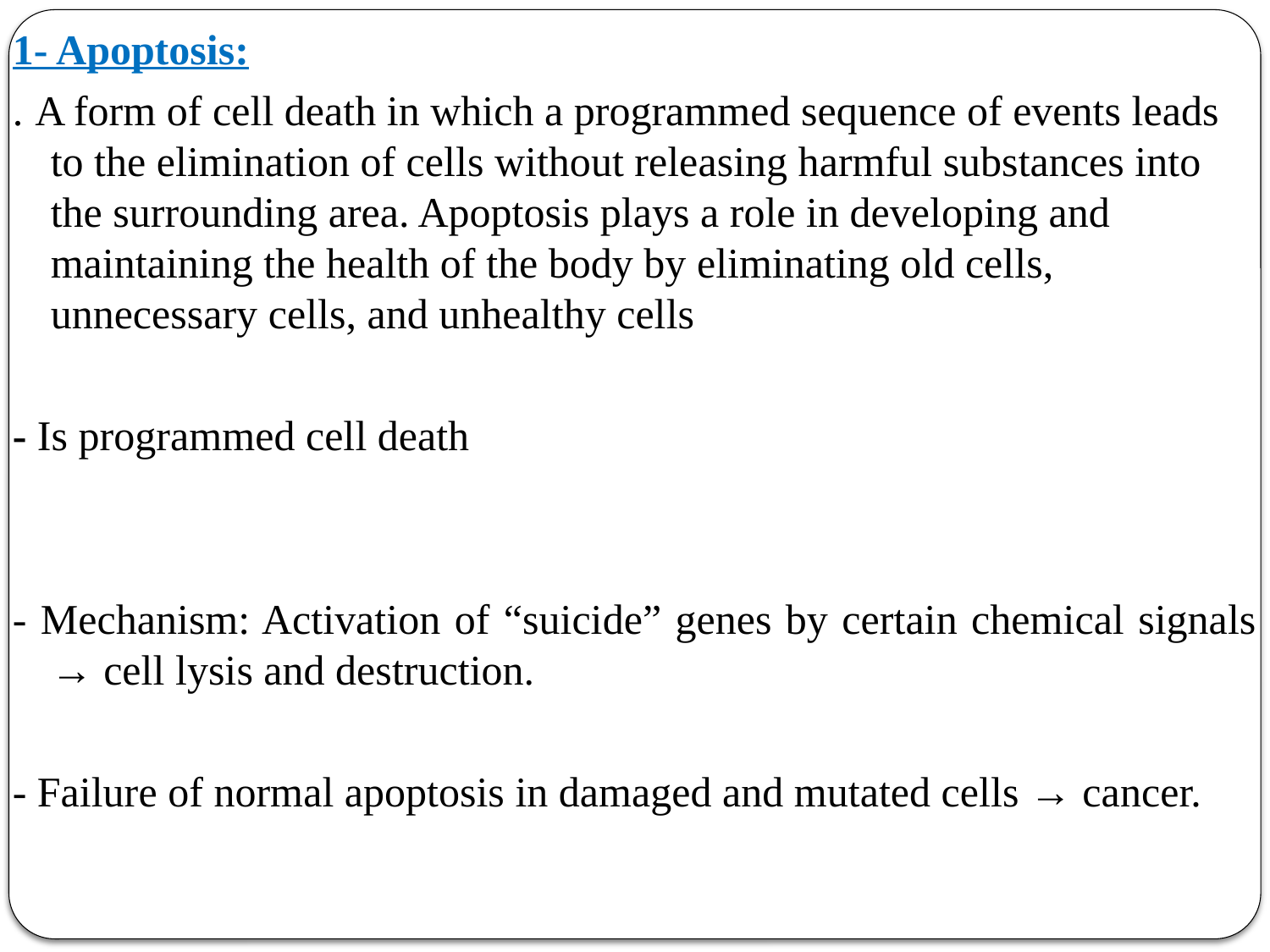

1- Apoptosis:
. A form of cell death in which a programmed sequence of events leads to the elimination of cells without releasing harmful substances into the surrounding area. Apoptosis plays a role in developing and maintaining the health of the body by eliminating old cells, unnecessary cells, and unhealthy cells

- Is programmed cell death

- Mechanism: Activation of “suicide” genes by certain chemical signals → cell lysis and destruction.

- Failure of normal apoptosis in damaged and mutated cells → cancer.